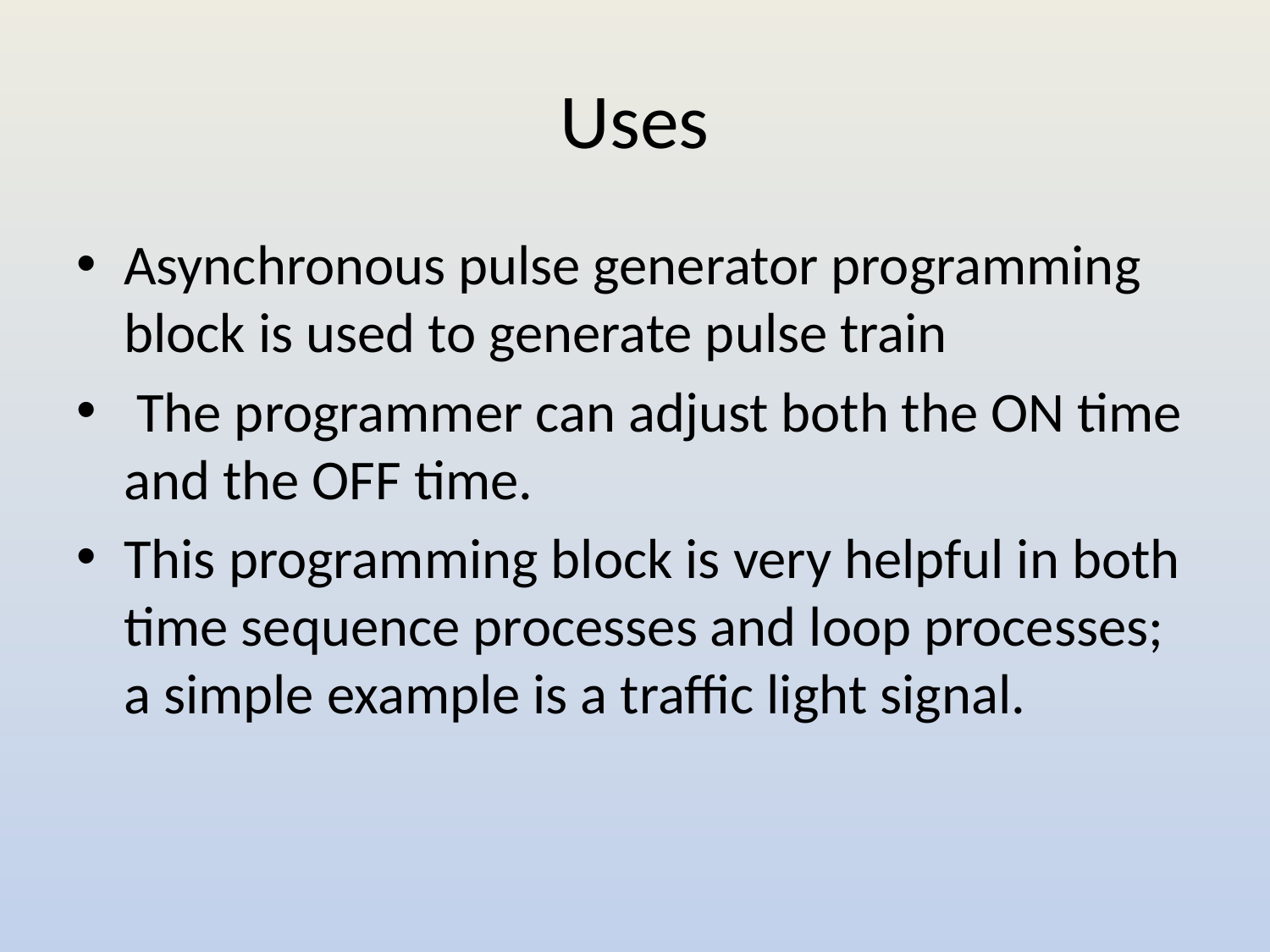

# Uses
Asynchronous pulse generator programming block is used to generate pulse train
 The programmer can adjust both the ON time and the OFF time.
This programming block is very helpful in both time sequence processes and loop processes; a simple example is a traffic light signal.